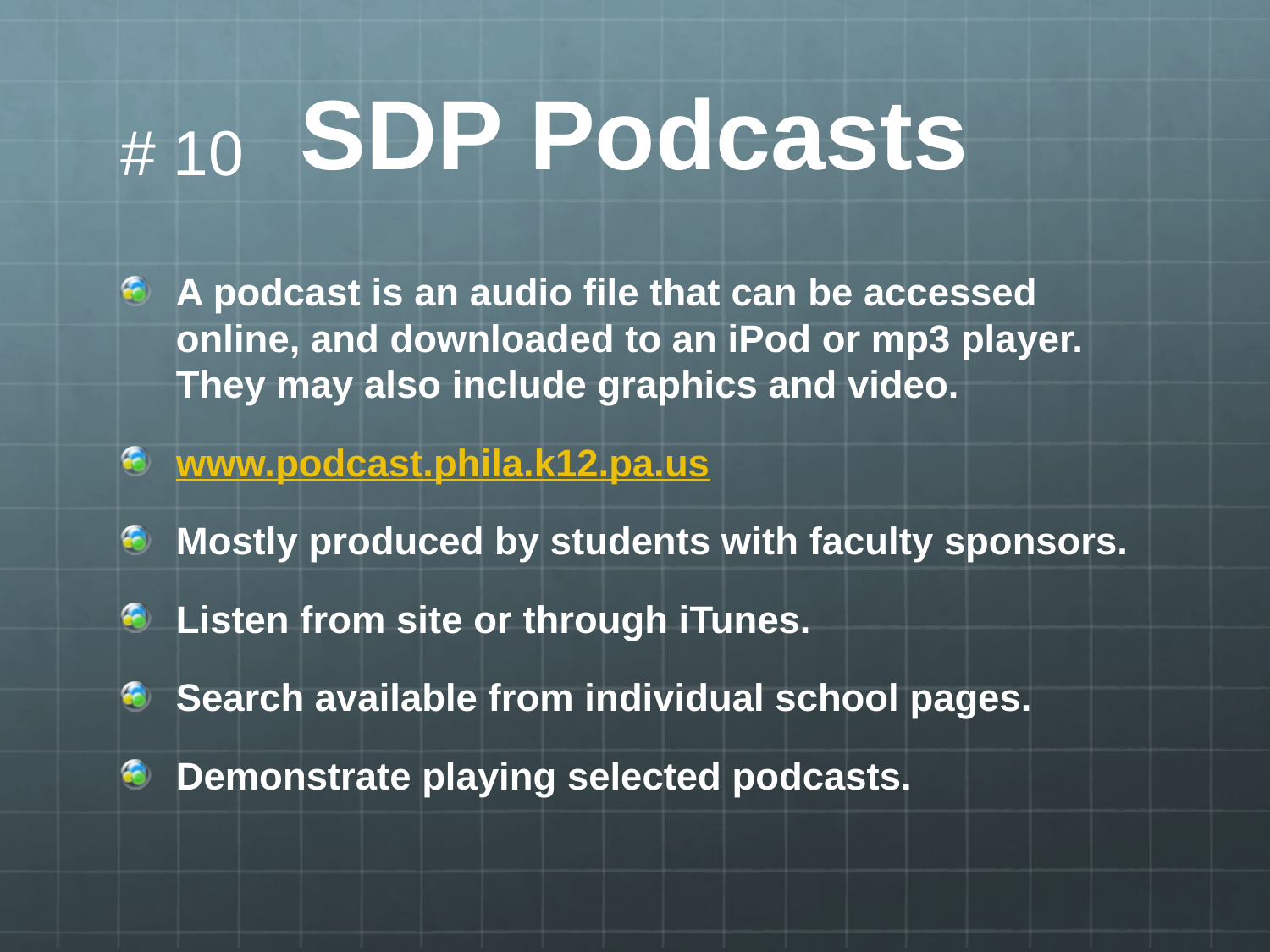

# SDP Podcasts
# 10
A podcast is an audio file that can be accessed online, and downloaded to an iPod or mp3 player. They may also include graphics and video.
www.podcast.phila.k12.pa.us
Mostly produced by students with faculty sponsors.
Listen from site or through iTunes.
Search available from individual school pages.
Demonstrate playing selected podcasts.